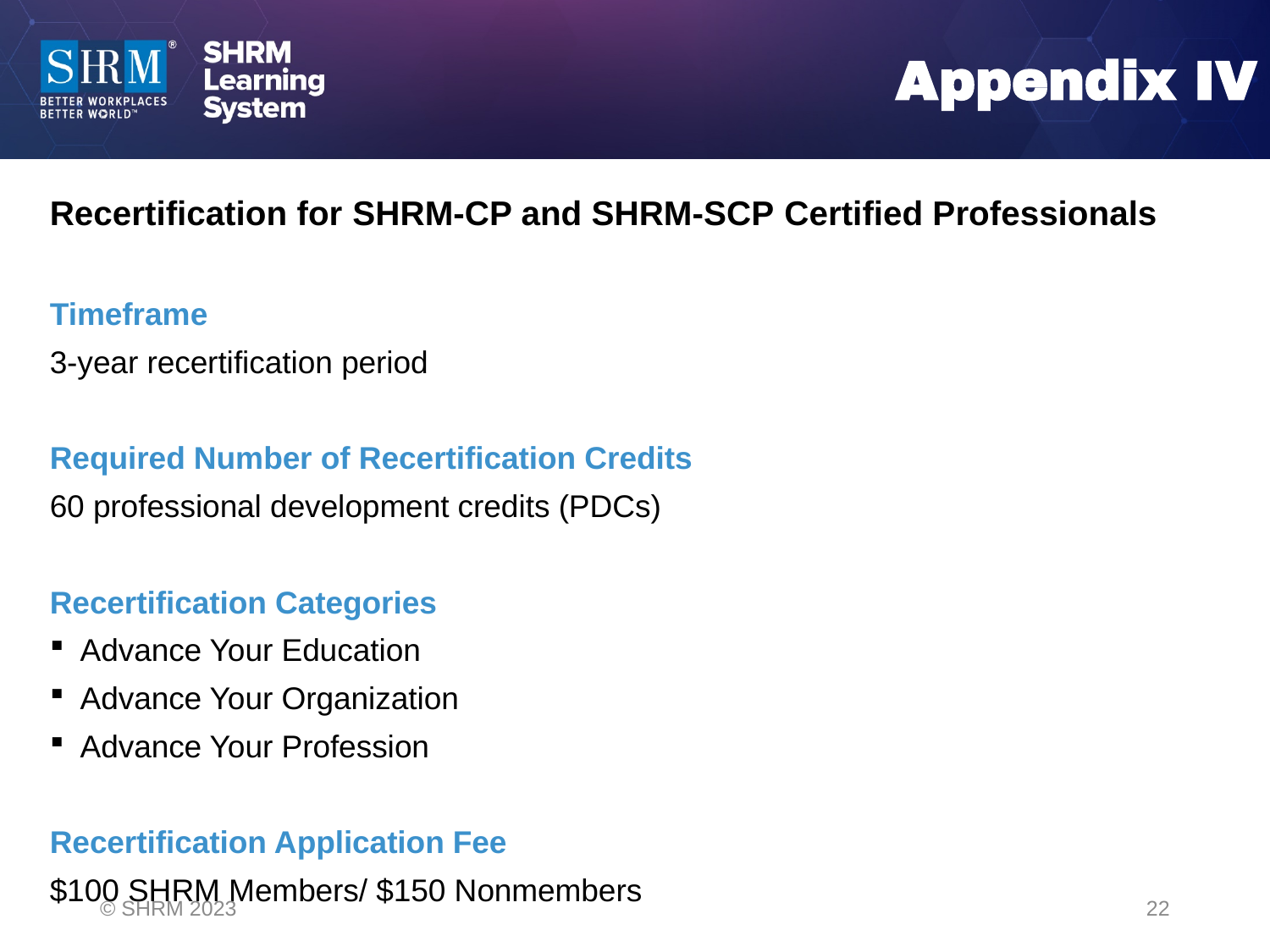

Appendix IV
Recertification for SHRM-CP and SHRM-SCP Certified Professionals

Timeframe
3-year recertification period

Required Number of Recertification Credits
60 professional development credits (PDCs)

Recertification Categories
Advance Your Education
Advance Your Organization
Advance Your Profession

Recertification Application Fee
$100 SHRM Members/ $150 Nonmembers

© SHRM 2023
22